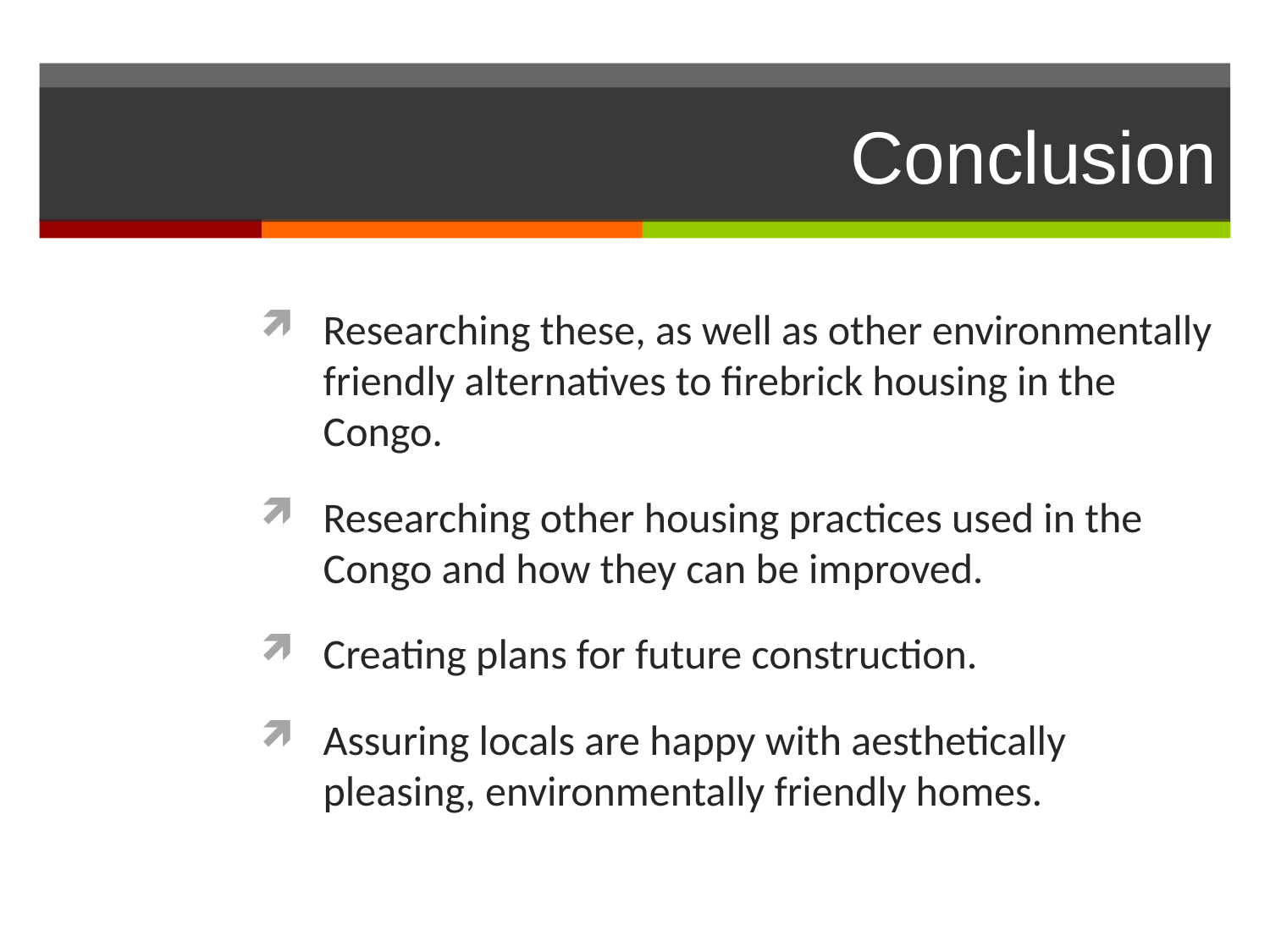

# Conclusion
Researching these, as well as other environmentally friendly alternatives to firebrick housing in the Congo.
Researching other housing practices used in the Congo and how they can be improved.
Creating plans for future construction.
Assuring locals are happy with aesthetically pleasing, environmentally friendly homes.